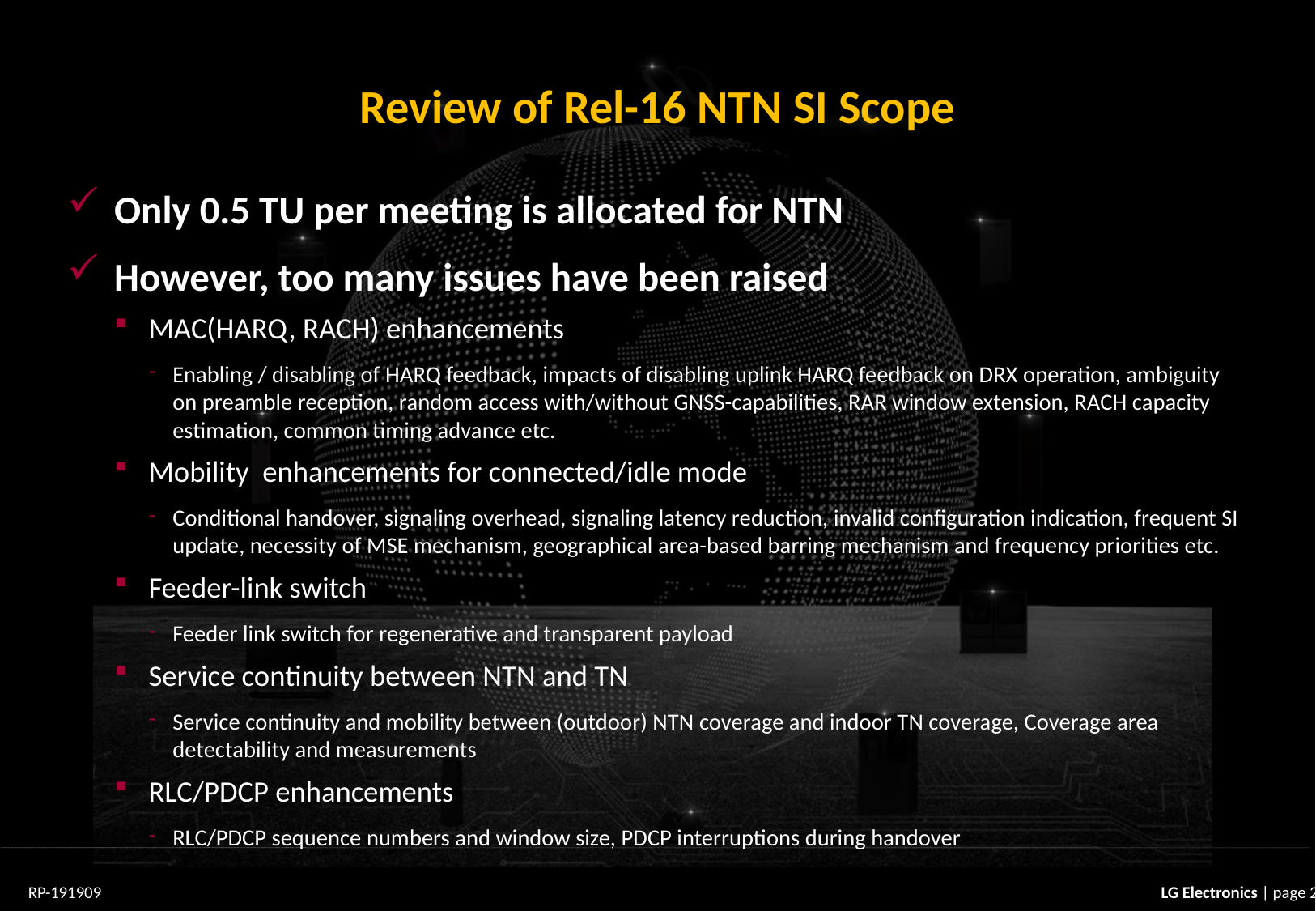

# Review of Rel-16 NTN SI Scope
Only 0.5 TU per meeting is allocated for NTN
However, too many issues have been raised
MAC(HARQ, RACH) enhancements
Enabling / disabling of HARQ feedback, impacts of disabling uplink HARQ feedback on DRX operation, ambiguity on preamble reception, random access with/without GNSS-capabilities, RAR window extension, RACH capacity estimation, common timing advance etc.
Mobility  enhancements for connected/idle mode
Conditional handover, signaling overhead, signaling latency reduction, invalid configuration indication, frequent SI update, necessity of MSE mechanism, geographical area-based barring mechanism and frequency priorities etc.
Feeder-link switch
Feeder link switch for regenerative and transparent payload
Service continuity between NTN and TN
Service continuity and mobility between (outdoor) NTN coverage and indoor TN coverage, Coverage area detectability and measurements
RLC/PDCP enhancements
RLC/PDCP sequence numbers and window size, PDCP interruptions during handover